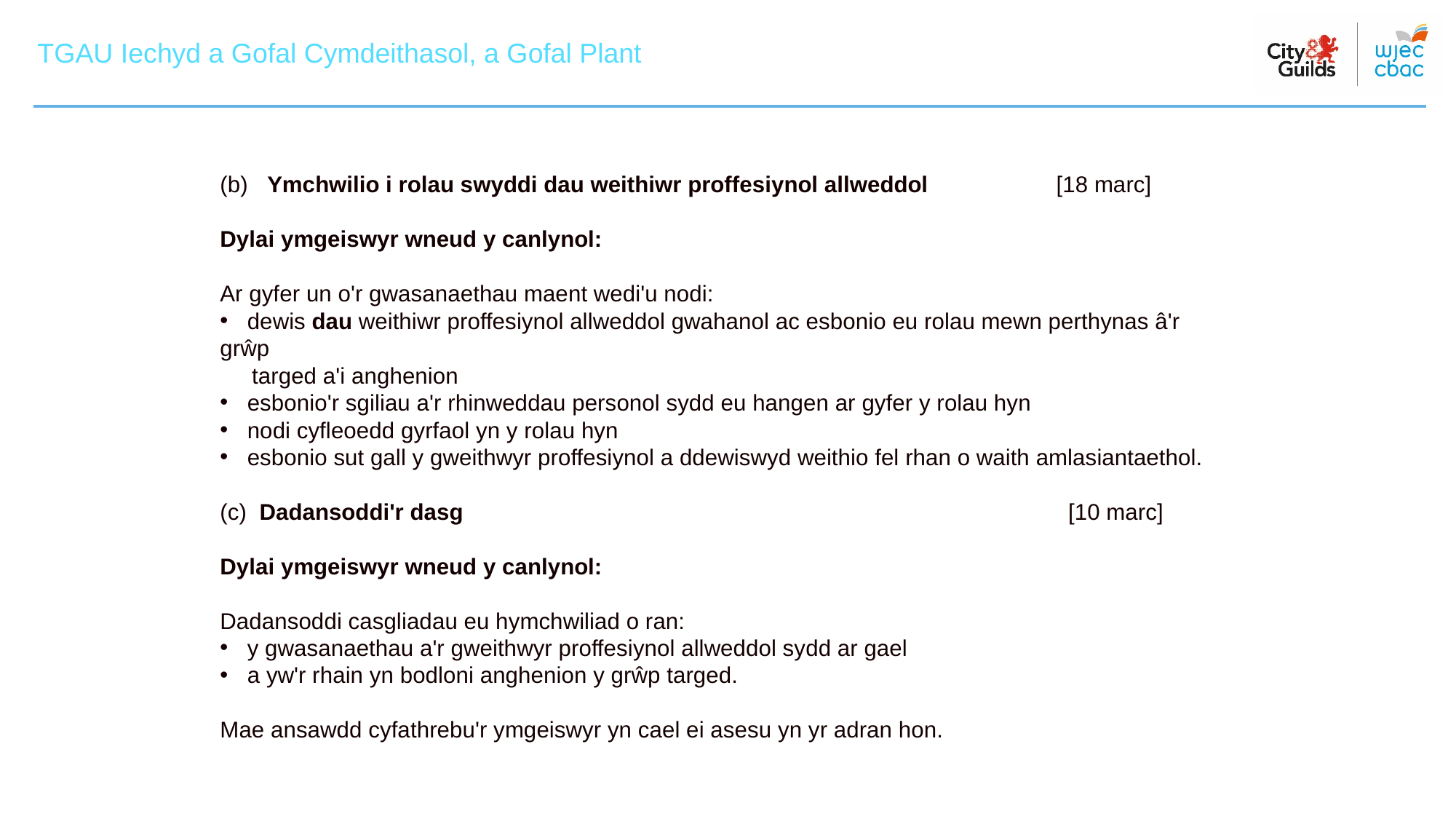

TGAU Iechyd a Gofal Cymdeithasol, a Gofal Plant

TGAU Iechyd a Gofal Cymdeithasol, a Gofal Plant
(b)   Ymchwilio i rolau swyddi dau weithiwr proffesiynol allweddol                    [18 marc]

Dylai ymgeiswyr wneud y canlynol:

Ar gyfer un o'r gwasanaethau maent wedi'u nodi:
   dewis dau weithiwr proffesiynol allweddol gwahanol ac esbonio eu rolau mewn perthynas â'r grŵp
     targed a'i anghenion
   esbonio'r sgiliau a'r rhinweddau personol sydd eu hangen ar gyfer y rolau hyn
   nodi cyfleoedd gyrfaol yn y rolau hyn
   esbonio sut gall y gweithwyr proffesiynol a ddewiswyd weithio fel rhan o waith amlasiantaethol.

  Dadansoddi'r dasg                                                                                               [10 marc]

Dylai ymgeiswyr wneud y canlynol:

Dadansoddi casgliadau eu hymchwiliad o ran:
   y gwasanaethau a'r gweithwyr proffesiynol allweddol sydd ar gael
   a yw'r rhain yn bodloni anghenion y grŵp targed.

Mae ansawdd cyfathrebu'r ymgeiswyr yn cael ei asesu yn yr adran hon.